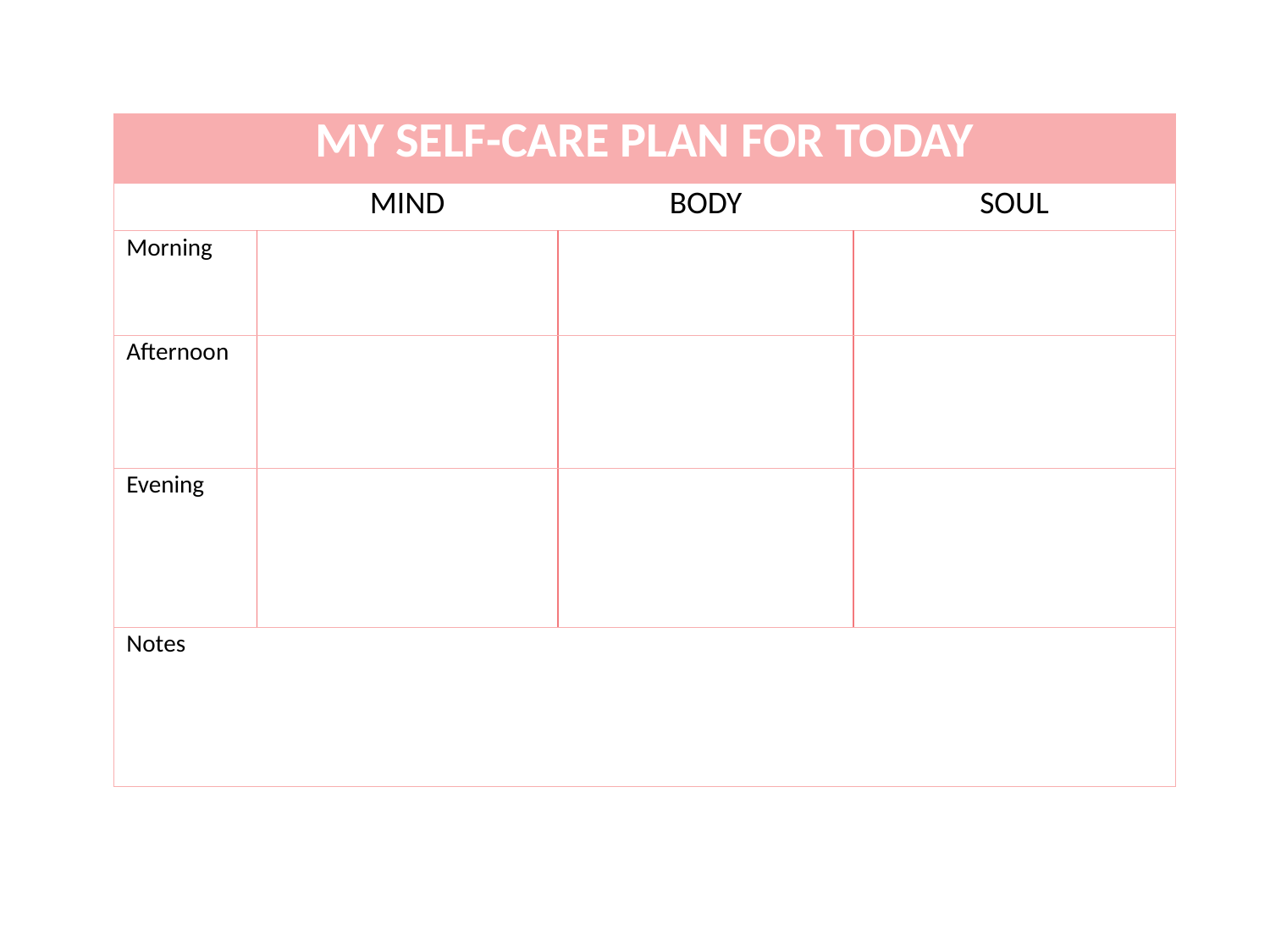

| MY SELF-CARE PLAN FOR TODAY |  |  |  |
| --- | --- | --- | --- |
|  | MIND | BODY | SOUL |
| Morning |  |  |  |
| Afternoon |  |  |  |
| Evening |  |  |  |
| Notes |  |  |  |